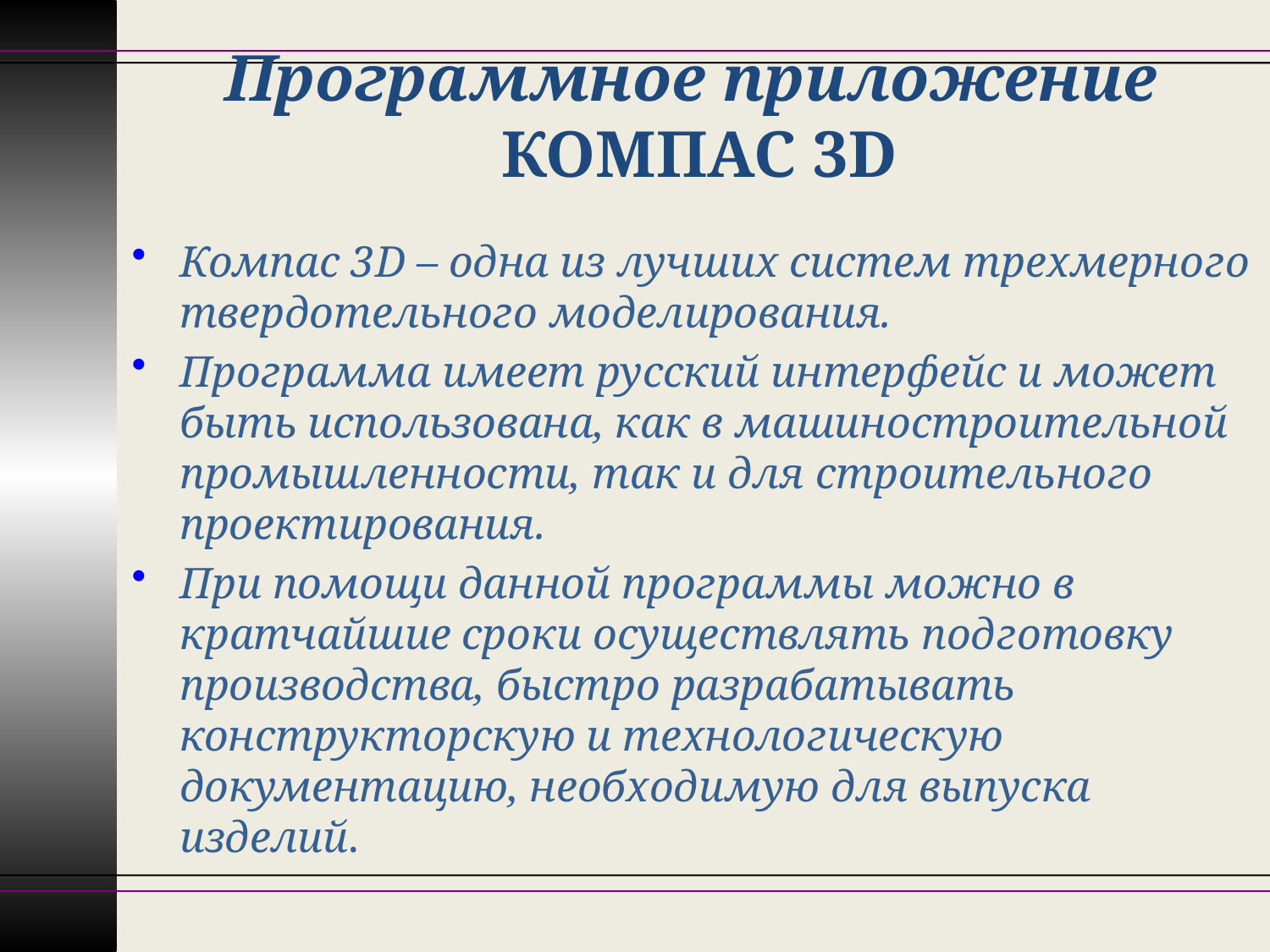

# Программное приложение КОМПАС 3D
Компас 3D – одна из лучших систем трехмерного твердотельного моделирования.
Программа имеет русский интерфейс и может быть использована, как в машиностроительной промышленности, так и для строительного проектирования.
При помощи данной программы можно в кратчайшие сроки осуществлять подготовку производства, быстро разрабатывать конструкторскую и технологическую документацию, необходимую для выпуска изделий.